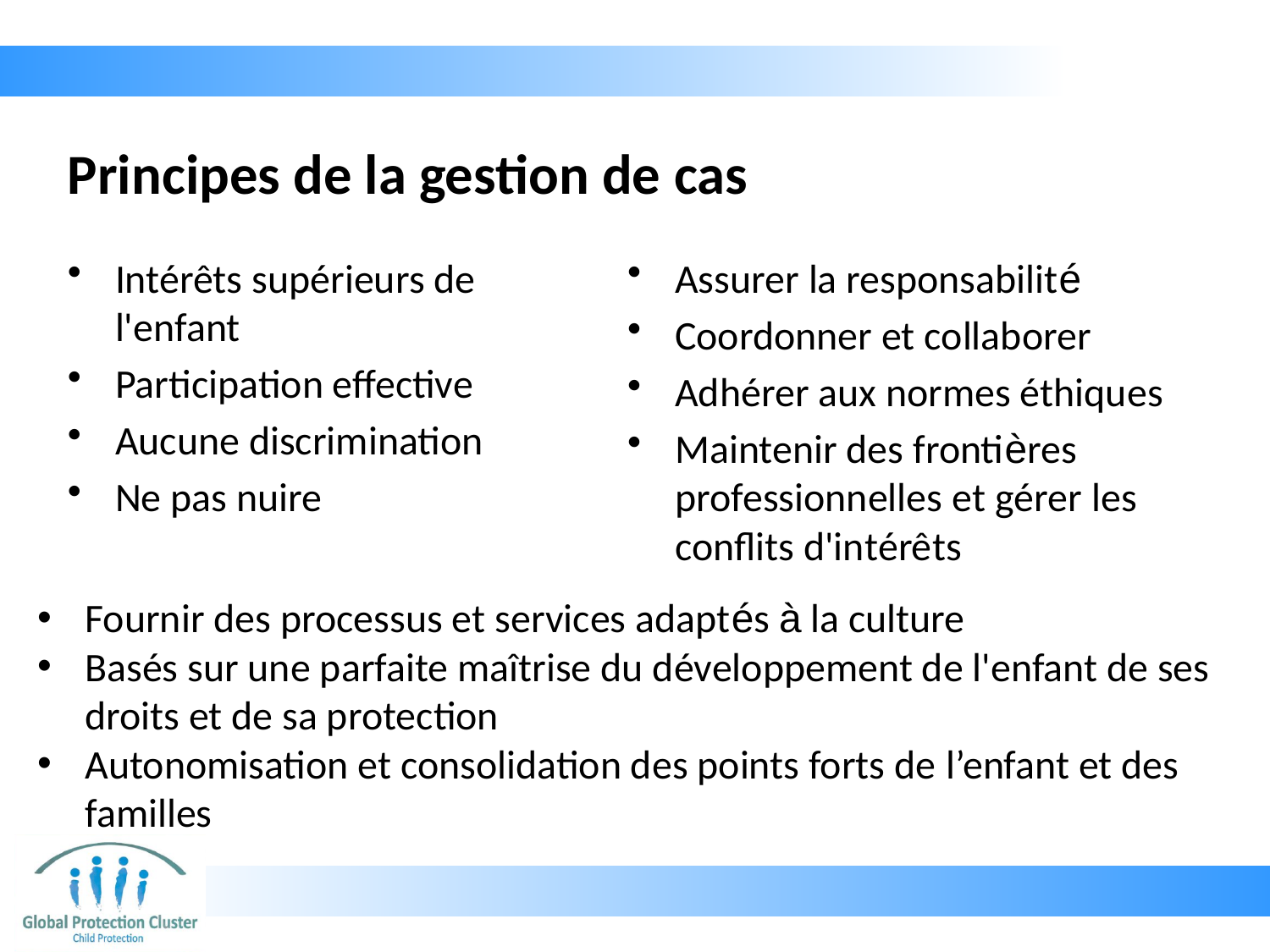

# Principes de la gestion de cas
Intérêts supérieurs de l'enfant
Participation effective
Aucune discrimination
Ne pas nuire
Assurer la responsabilité
Coordonner et collaborer
Adhérer aux normes éthiques
Maintenir des frontières professionnelles et gérer les conflits d'intérêts

Fournir des processus et services adaptés à la culture
Basés sur une parfaite maîtrise du développement de l'enfant de ses droits et de sa protection
Autonomisation et consolidation des points forts de l’enfant et des     familles